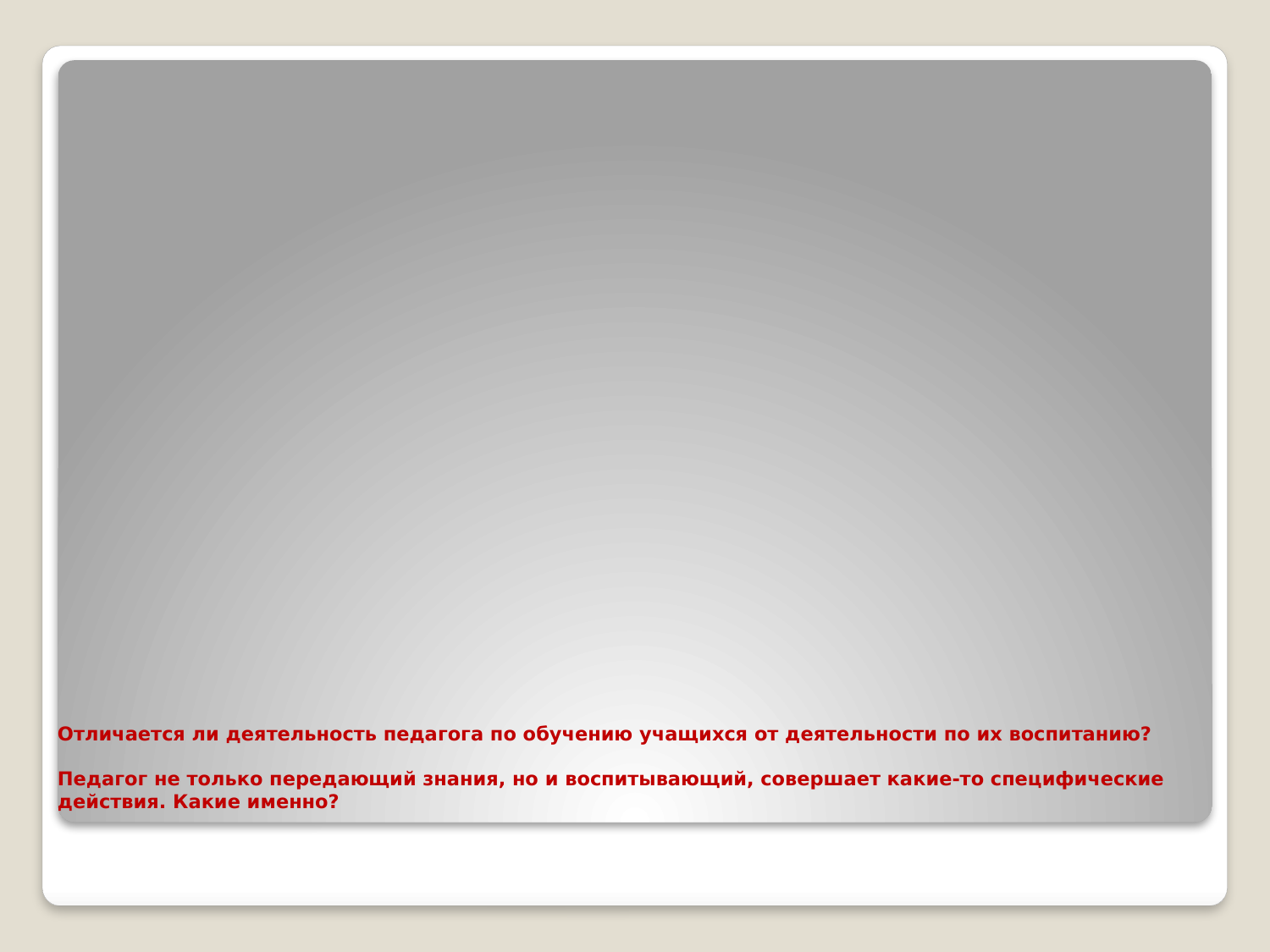

# Отличается ли деятельность педагога по обучению учащихся от деятельности по их воспитанию? Педагог не только передающий знания, но и воспитывающий, совершает какие-то специфические действия. Какие именно?